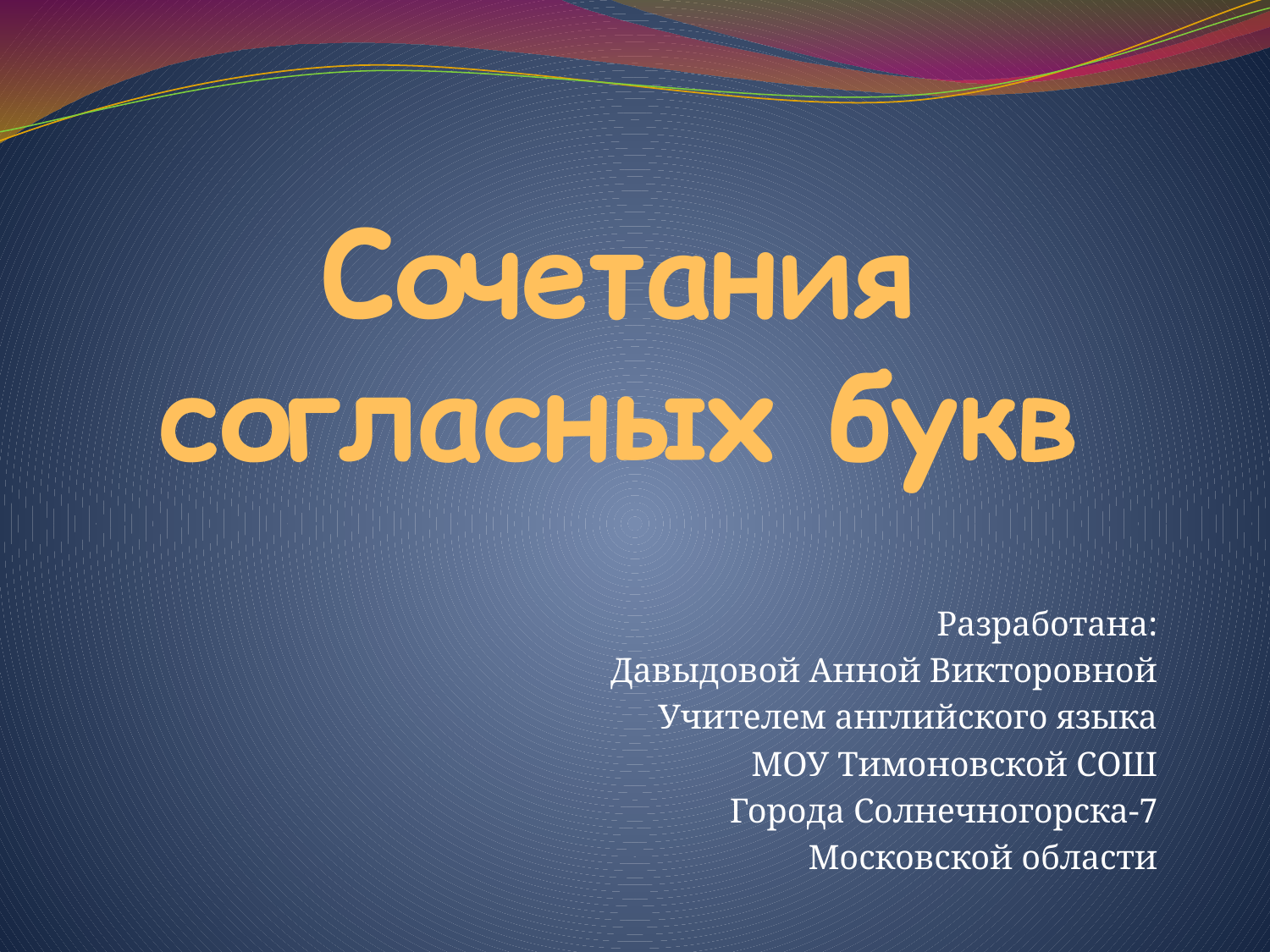

# Сочетания согласных букв
Разработана:
Давыдовой Анной Викторовной
Учителем английского языка
МОУ Тимоновской СОШ
Города Солнечногорска-7
Московской области